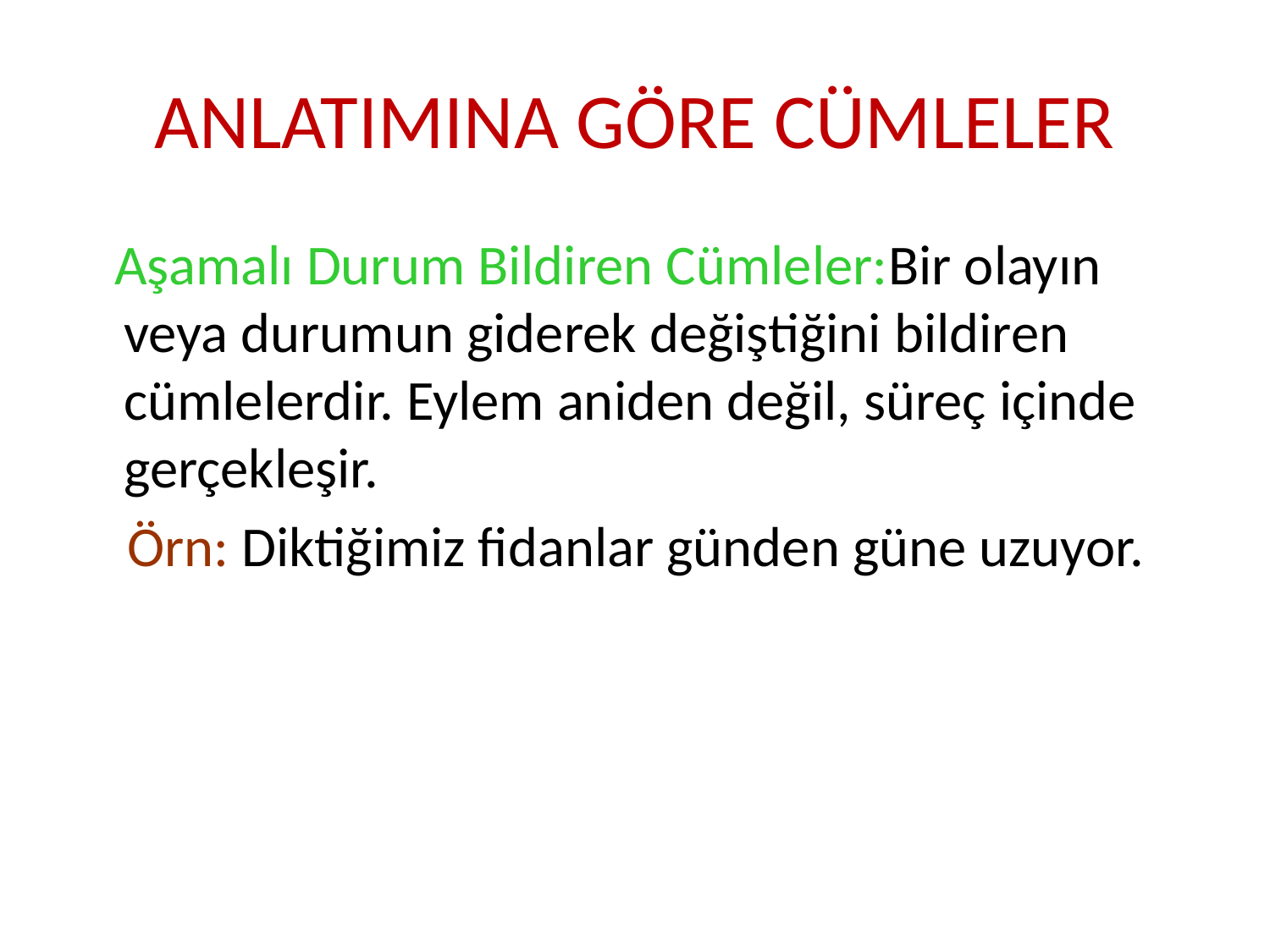

# ANLATIMINA GÖRE CÜMLELER
   Aşamalı Durum Bildiren Cümleler:Bir olayın veya durumun giderek değiştiğini bildiren cümlelerdir. Eylem aniden değil, süreç içinde gerçekleşir.
    Örn: Diktiğimiz fidanlar günden güne uzuyor.